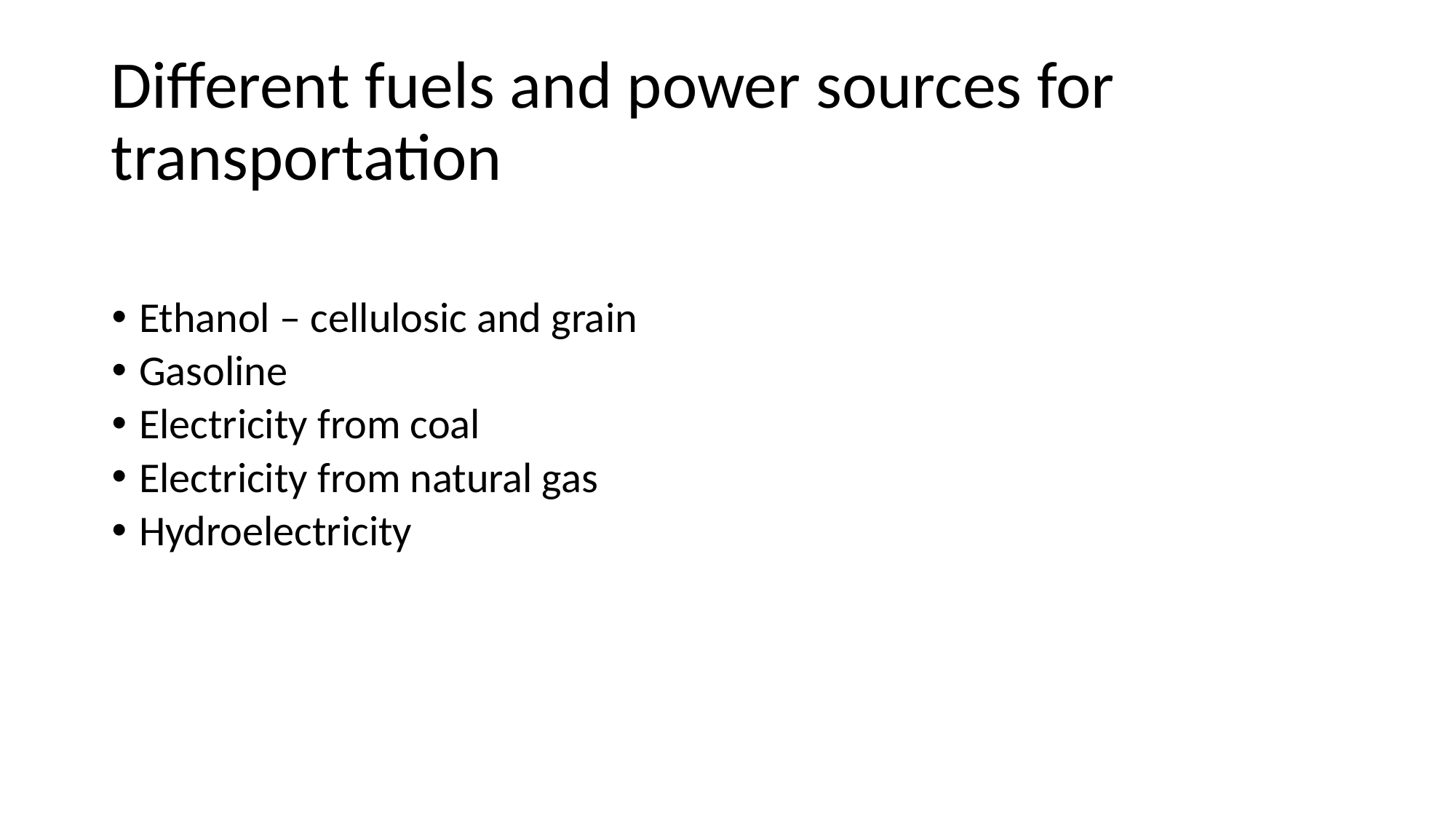

# Different fuels and power sources for transportation
Ethanol – cellulosic and grain
Gasoline
Electricity from coal
Electricity from natural gas
Hydroelectricity